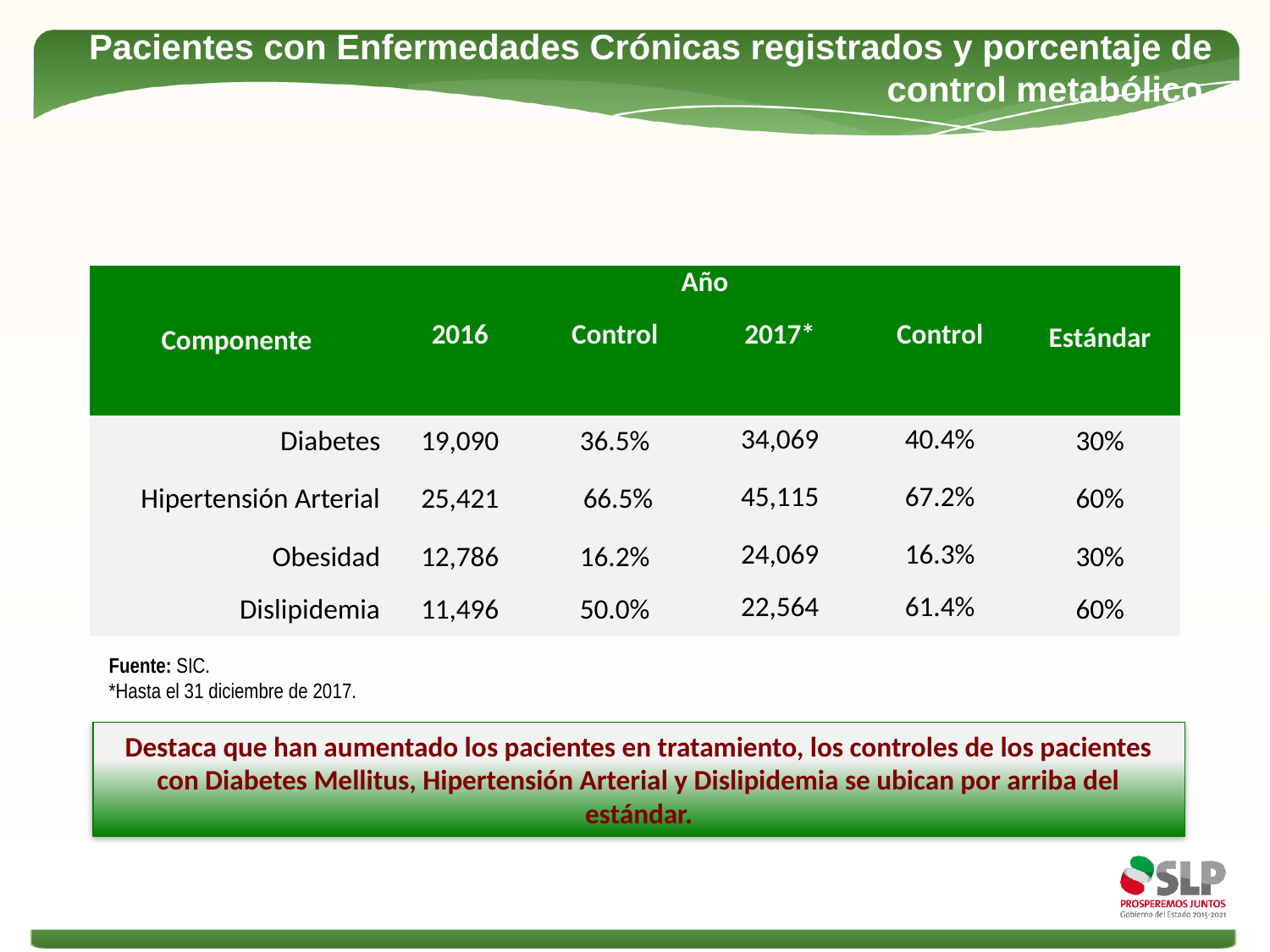

Pacientes con Enfermedades Crónicas registrados y porcentaje de control metabólico.
| Componente | Año |  |  |  | Estándar |
| --- | --- | --- | --- | --- | --- |
|  | 2016 | Control | 2017\* | Control |  |
| Diabetes | 19,090 | 36.5% | 34,069 | 40.4% | 30% |
| Hipertensión Arterial | 25,421 | 66.5% | 45,115 | 67.2% | 60% |
| Obesidad | 12,786 | 16.2% | 24,069 | 16.3% | 30% |
| Dislipidemia | 11,496 | 50.0% | 22,564 | 61.4% | 60% |
Fuente: SIC.
*Hasta el 31 diciembre de 2017.
Destaca que han aumentado los pacientes en tratamiento, los controles de los pacientes con Diabetes Mellitus, Hipertensión Arterial y Dislipidemia se ubican por arriba del estándar.